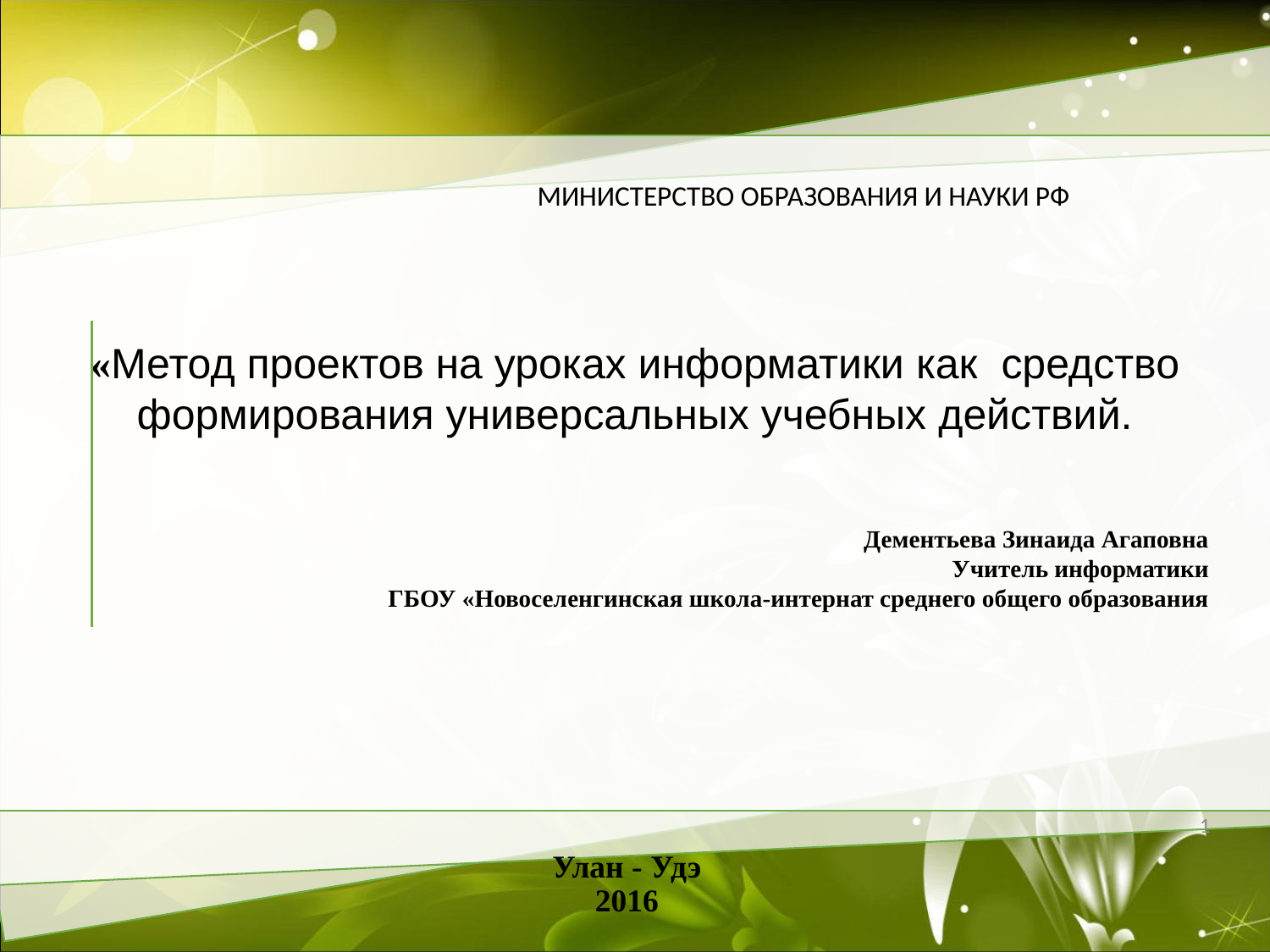

# МИНИСТЕРСТВО ОБРАЗОВАНИЯ И НАУКИ РФ

«Метод проектов на уроках информатики как  средство формирования универсальных учебных действий.
Дементьева Зинаида Агаповна
Учитель информатики
ГБОУ «Новоселенгинская школа-интернат среднего общего образования
1
Улан - Удэ
2016